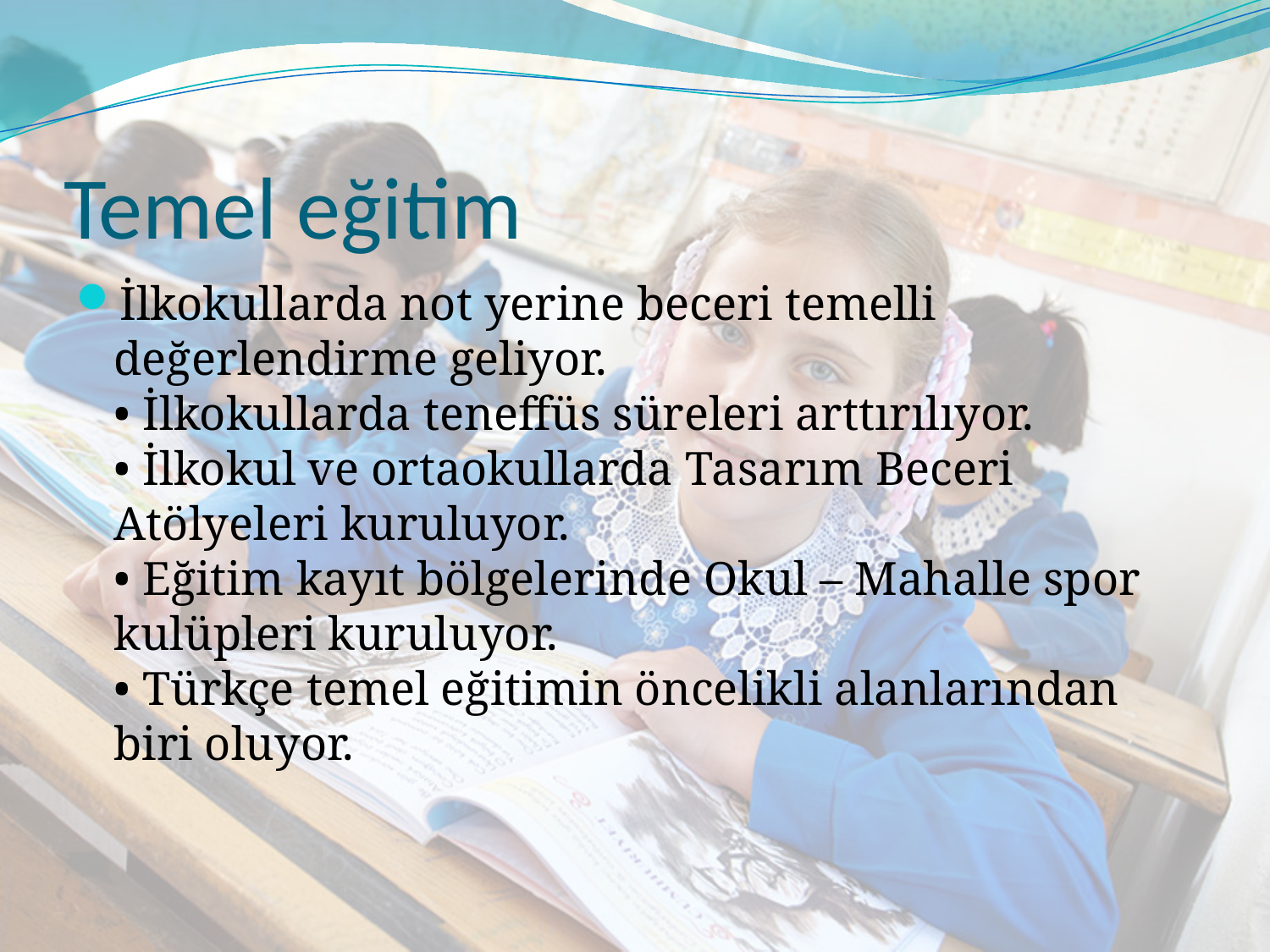

# Temel eğitim
İlkokullarda not yerine beceri temelli değerlendirme geliyor.
• İlkokullarda teneffüs süreleri arttırılıyor.
• İlkokul ve ortaokullarda Tasarım Beceri Atölyeleri kuruluyor.
• Eğitim kayıt bölgelerinde Okul – Mahalle spor kulüpleri kuruluyor.
• Türkçe temel eğitimin öncelikli alanlarından biri oluyor.